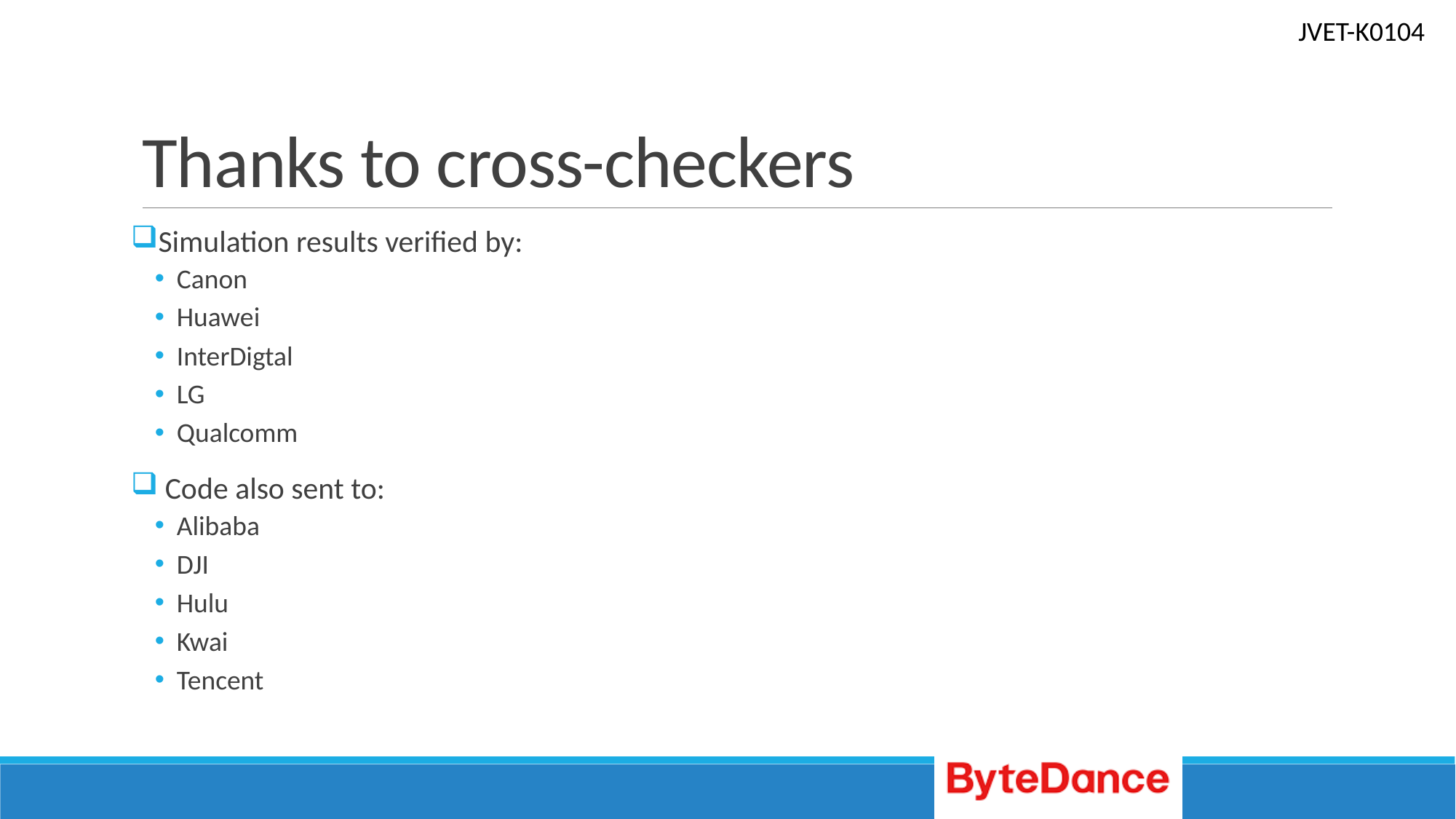

# Thanks to cross-checkers
Simulation results verified by:
Canon
Huawei
InterDigtal
LG
Qualcomm
 Code also sent to:
Alibaba
DJI
Hulu
Kwai
Tencent